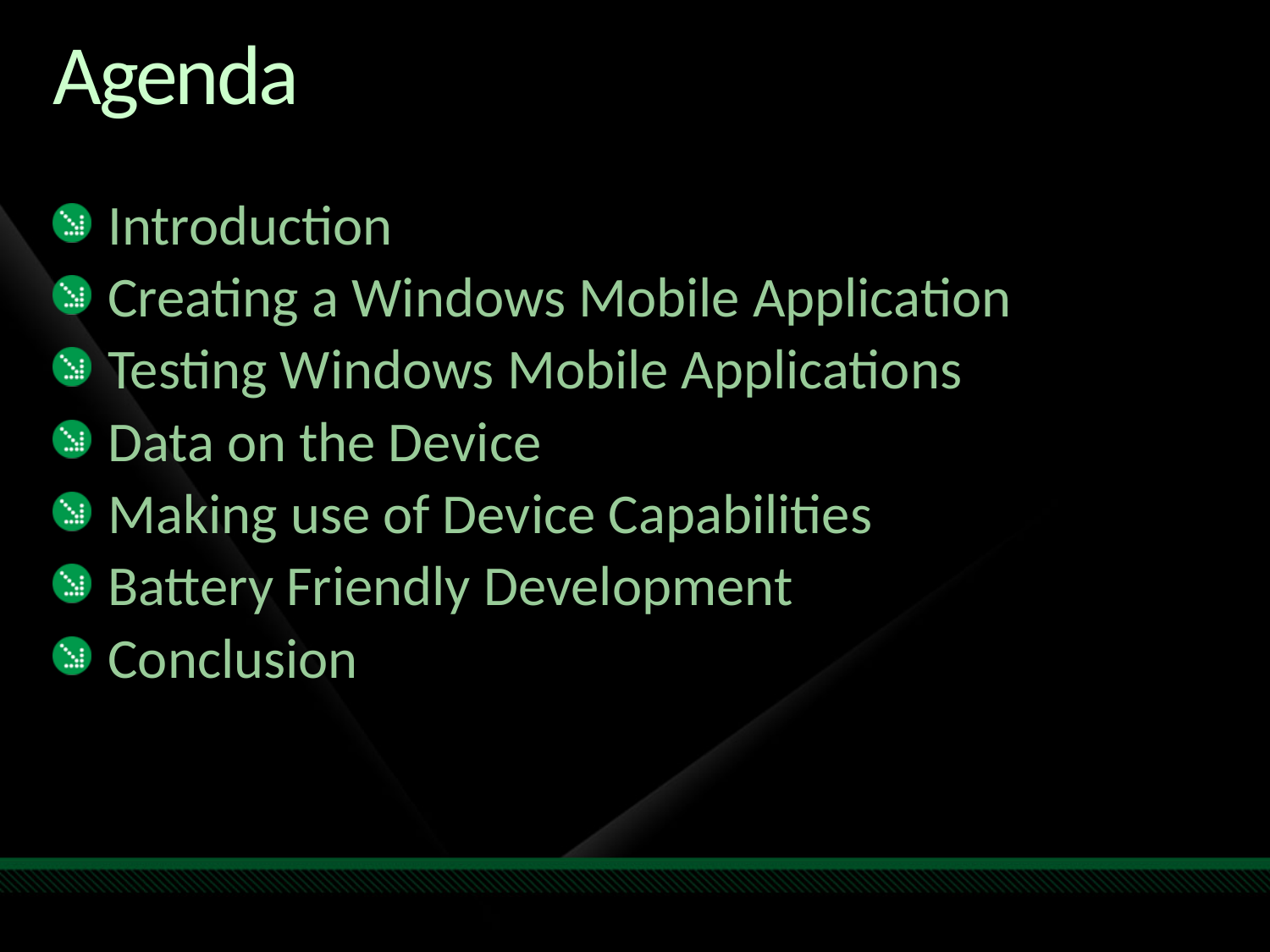

# Agenda
Introduction
Creating a Windows Mobile Application
Testing Windows Mobile Applications
Data on the Device
Making use of Device Capabilities
Battery Friendly Development
Conclusion